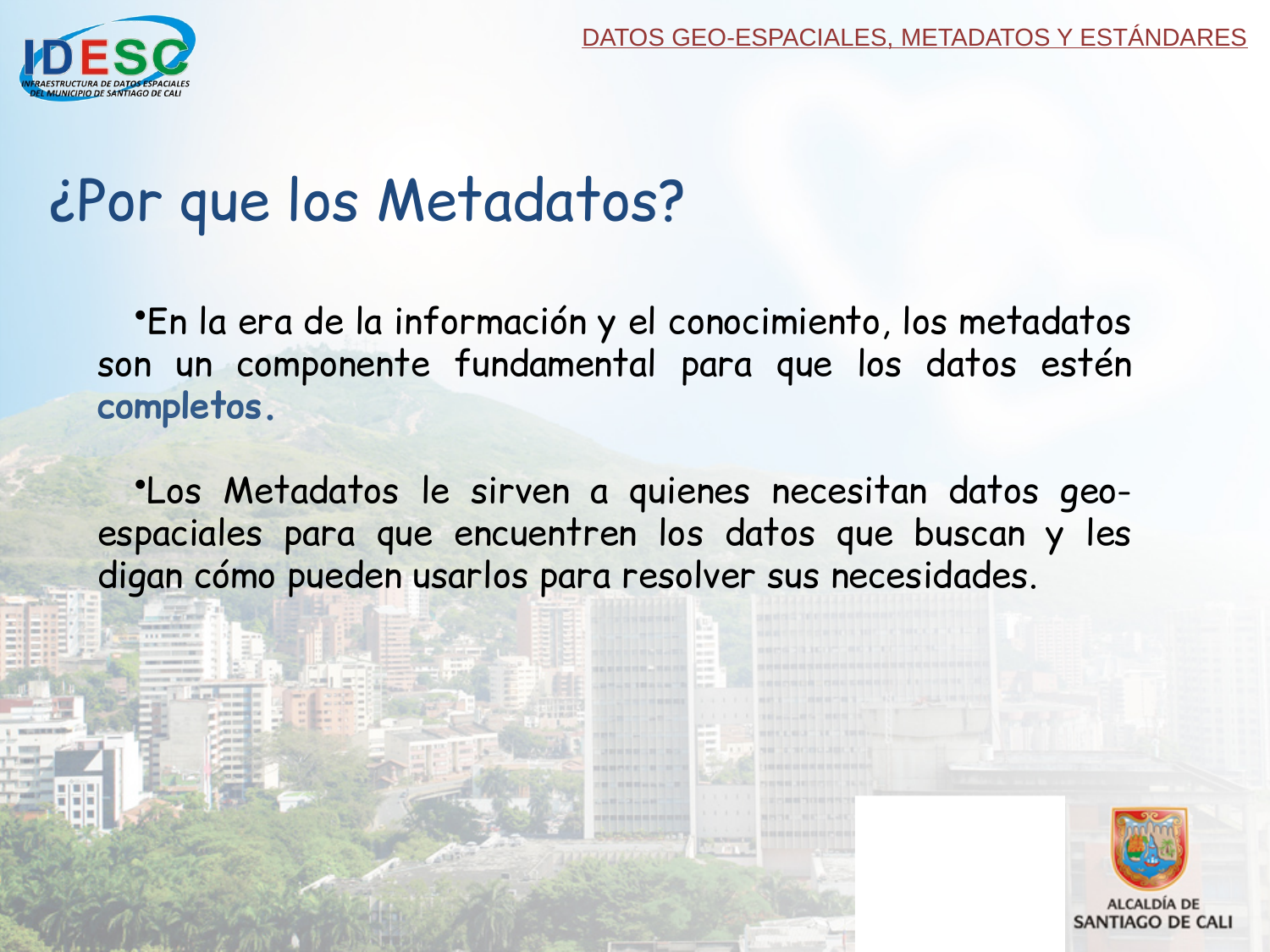

DATOS GEO-ESPACIALES, METADATOS Y ESTÁNDARES
¿Por que los Metadatos?

En la era de la información y el conocimiento, los metadatos son un componente fundamental para que los datos estén completos.

Los Metadatos le sirven a quienes necesitan datos geo-espaciales para que encuentren los datos que buscan y les digan cómo pueden usarlos para resolver sus necesidades.